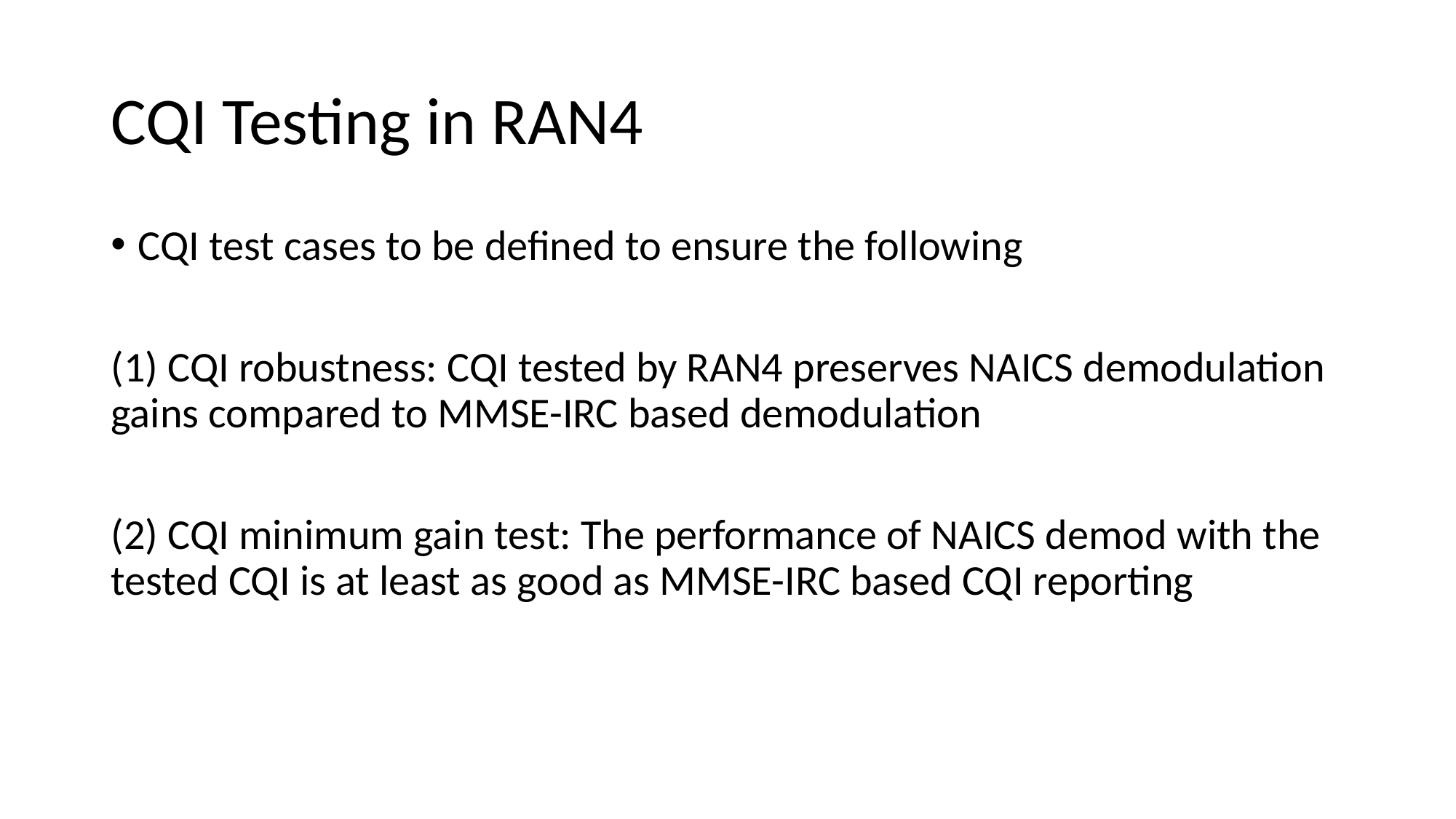

# CQI Testing in RAN4
CQI test cases to be defined to ensure the following

(1) CQI robustness: CQI tested by RAN4 preserves NAICS demodulation gains compared to MMSE-IRC based demodulation

(2) CQI minimum gain test: The performance of NAICS demod with the tested CQI is at least as good as MMSE-IRC based CQI reporting